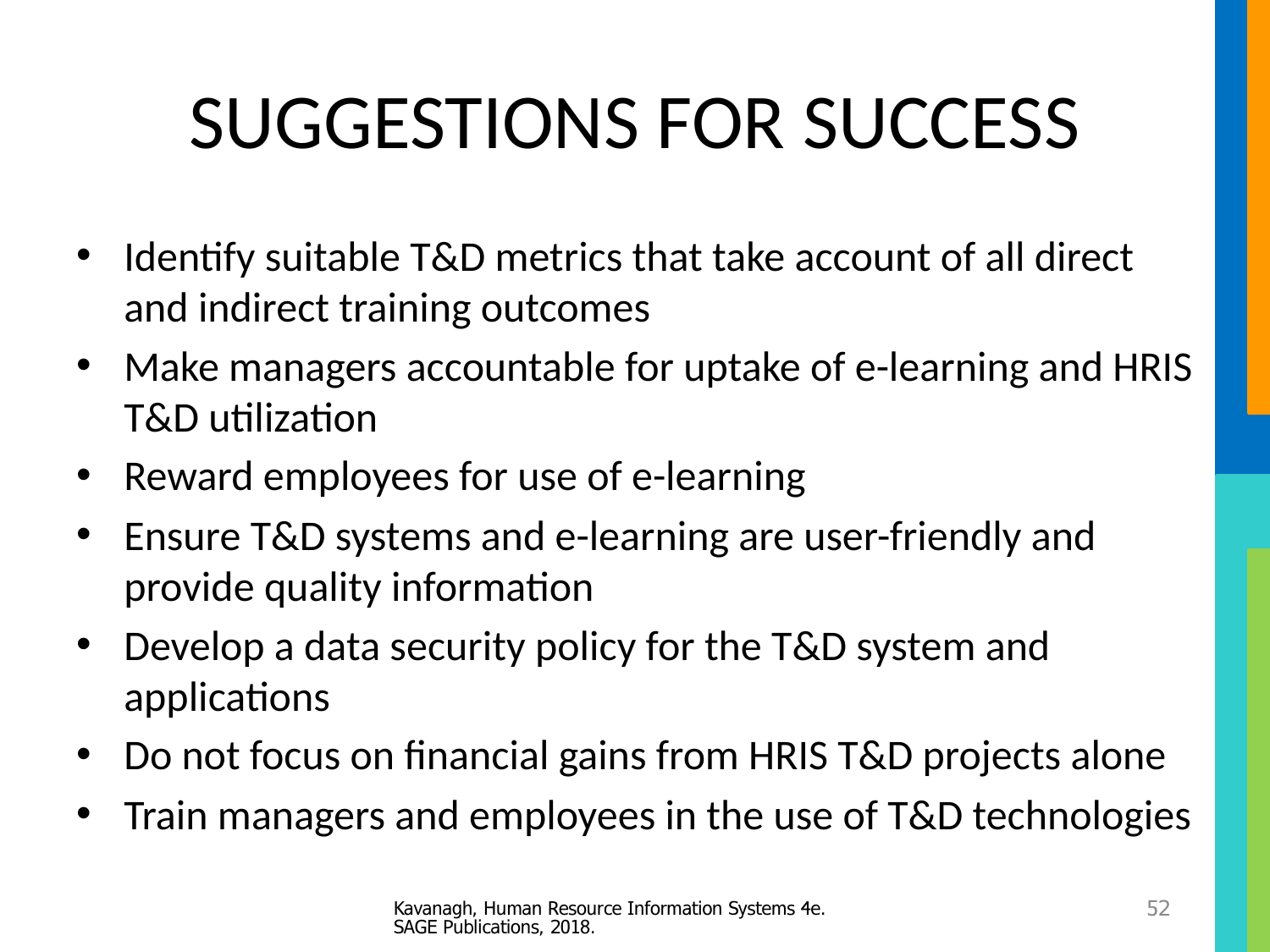

# SUGGESTIONS FOR SUCCESS
Identify suitable T&D metrics that take account of all direct and indirect training outcomes
Make managers accountable for uptake of e-learning and HRIS T&D utilization
Reward employees for use of e-learning
Ensure T&D systems and e-learning are user-friendly and provide quality information
Develop a data security policy for the T&D system and applications
Do not focus on financial gains from HRIS T&D projects alone
Train managers and employees in the use of T&D technologies

Kavanagh, Human Resource Information Systems 4e. SAGE Publications, 2018.
52